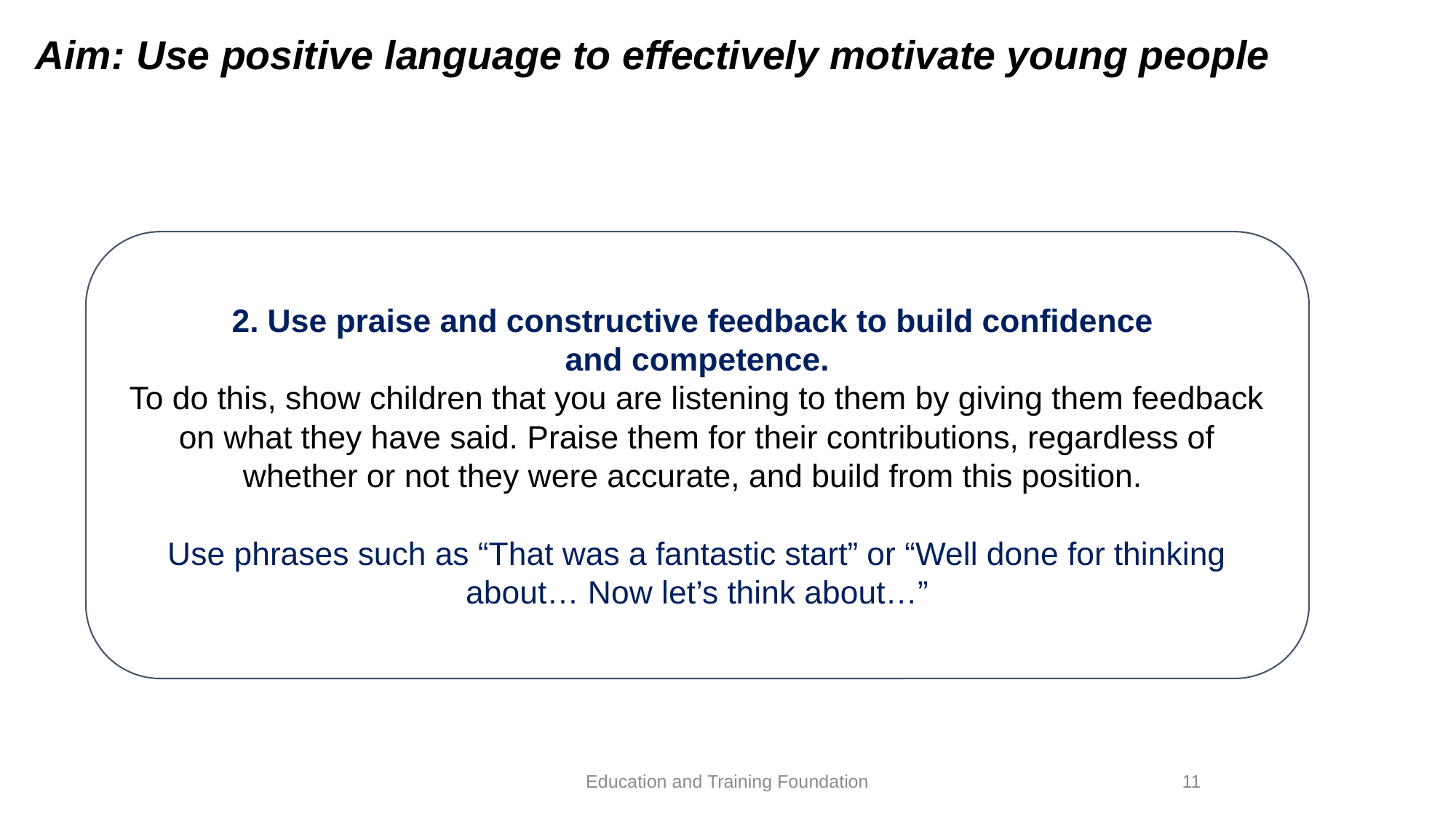

Aim: Use positive language to effectively motivate young people
2. Use praise and constructive feedback to build confidence
and competence.
To do this, show children that you are listening to them by giving them feedback on what they have said. Praise them for their contributions, regardless of whether or not they were accurate, and build from this position.

Use phrases such as “That was a fantastic start” or “Well done for thinking about… Now let’s think about…”
Education and Training Foundation
11